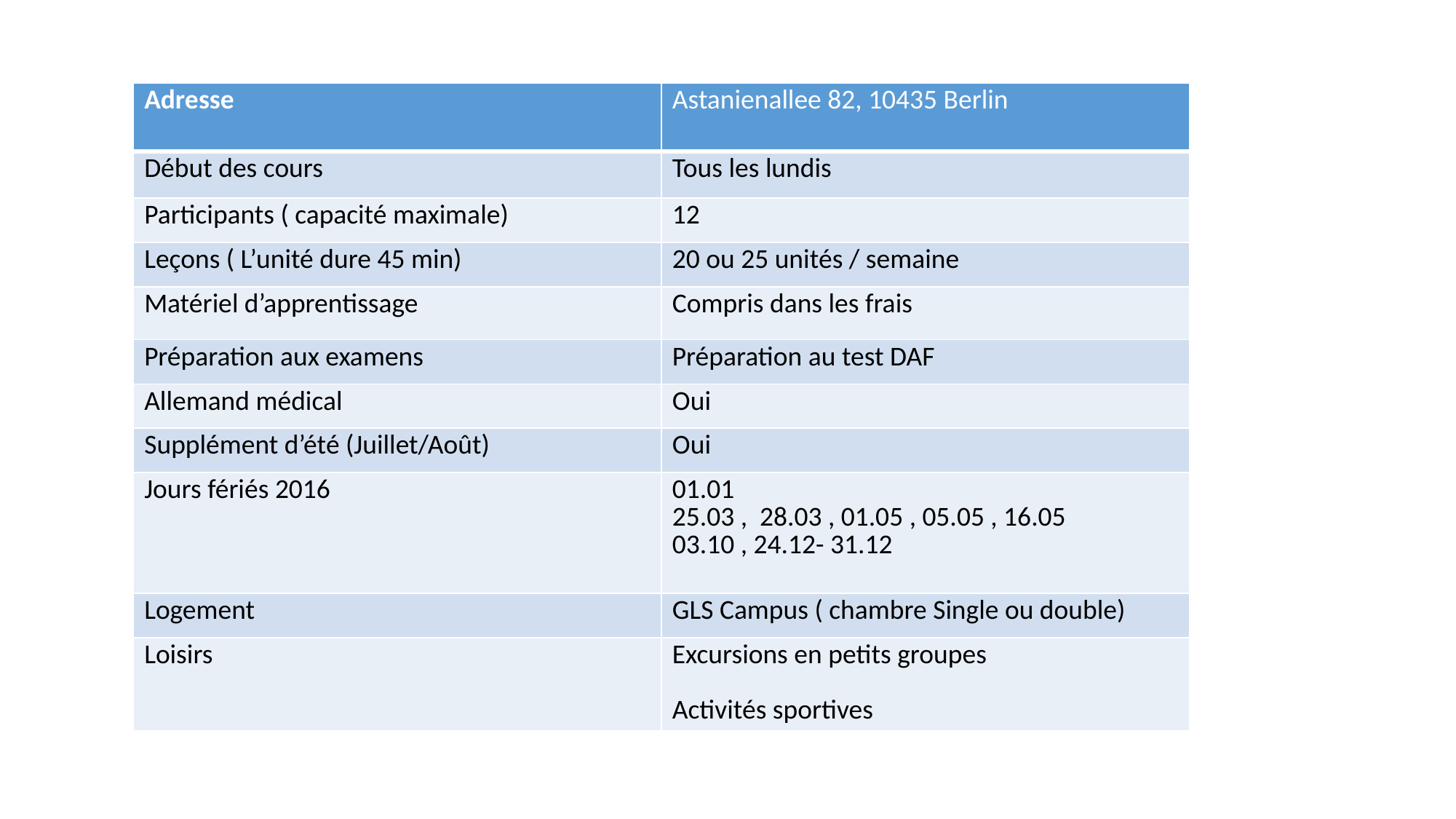

| Adresse | Astanienallee 82, 10435 Berlin |
| --- | --- |
| Début des cours | Tous les lundis |
| Participants ( capacité maximale) | 12 |
| Leçons ( L’unité dure 45 min) | 20 ou 25 unités / semaine |
| Matériel d’apprentissage | Compris dans les frais |
| Préparation aux examens | Préparation au test DAF |
| Allemand médical | Oui |
| Supplément d’été (Juillet/Août) | Oui |
| Jours fériés 2016 | 01.01 25.03 , 28.03 , 01.05 , 05.05 , 16.05 03.10 , 24.12- 31.12 |
| Logement | GLS Campus ( chambre Single ou double) |
| Loisirs | Excursions en petits groupes Activités sportives |